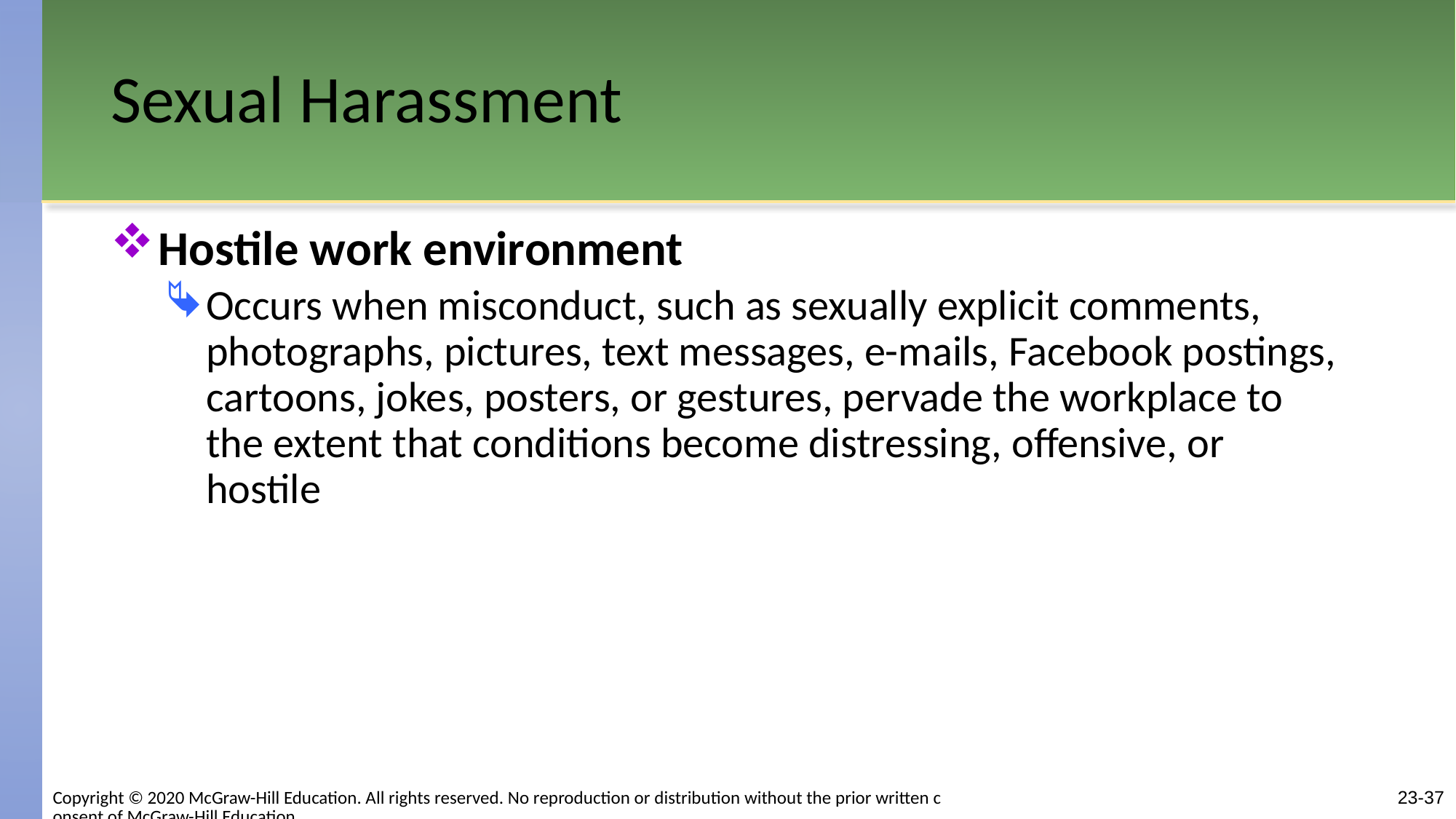

# Sexual Harassment
Hostile work environment
Occurs when misconduct, such as sexually explicit comments, photographs, pictures, text messages, e-mails, Facebook postings, cartoons, jokes, posters, or gestures, pervade the workplace to the extent that conditions become distressing, offensive, or hostile
Copyright © 2020 McGraw-Hill Education. All rights reserved. No reproduction or distribution without the prior written consent of McGraw-Hill Education.
23-37